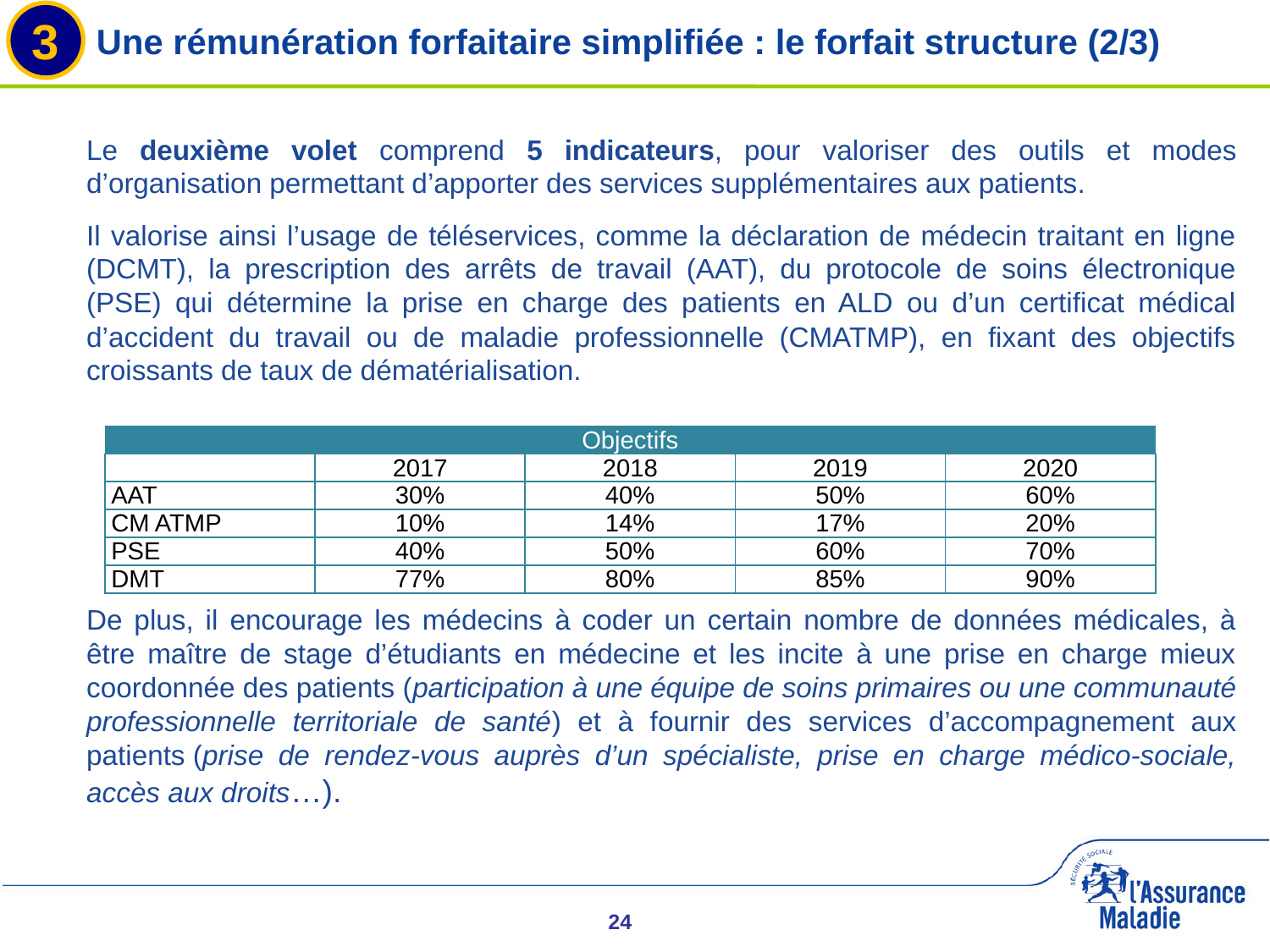

3
# Une rémunération forfaitaire simplifiée : le forfait structure (2/3)

Le deuxième volet comprend 5 indicateurs, pour valoriser des outils et modes d’organisation permettant d’apporter des services supplémentaires aux patients.

Il valorise ainsi l’usage de téléservices, comme la déclaration de médecin traitant en ligne (DCMT), la prescription des arrêts de travail (AAT), du protocole de soins électronique (PSE) qui détermine la prise en charge des patients en ALD ou d’un certificat médical d’accident du travail ou de maladie professionnelle (CMATMP), en fixant des objectifs croissants de taux de dématérialisation.

De plus, il encourage les médecins à coder un certain nombre de données médicales, à être maître de stage d’étudiants en médecine et les incite à une prise en charge mieux coordonnée des patients (participation à une équipe de soins primaires ou une communauté professionnelle territoriale de santé) et à fournir des services d’accompagnement aux patients (prise de rendez-vous auprès d’un spécialiste, prise en charge médico-sociale, accès aux droits…).
| Objectifs |  |  |  |  |
| --- | --- | --- | --- | --- |
|  | 2017 | 2018 | 2019 | 2020 |
| AAT | 30% | 40% | 50% | 60% |
| CM ATMP | 10% | 14% | 17% | 20% |
| PSE | 40% | 50% | 60% | 70% |
| DMT | 77% | 80% | 85% | 90% |
24